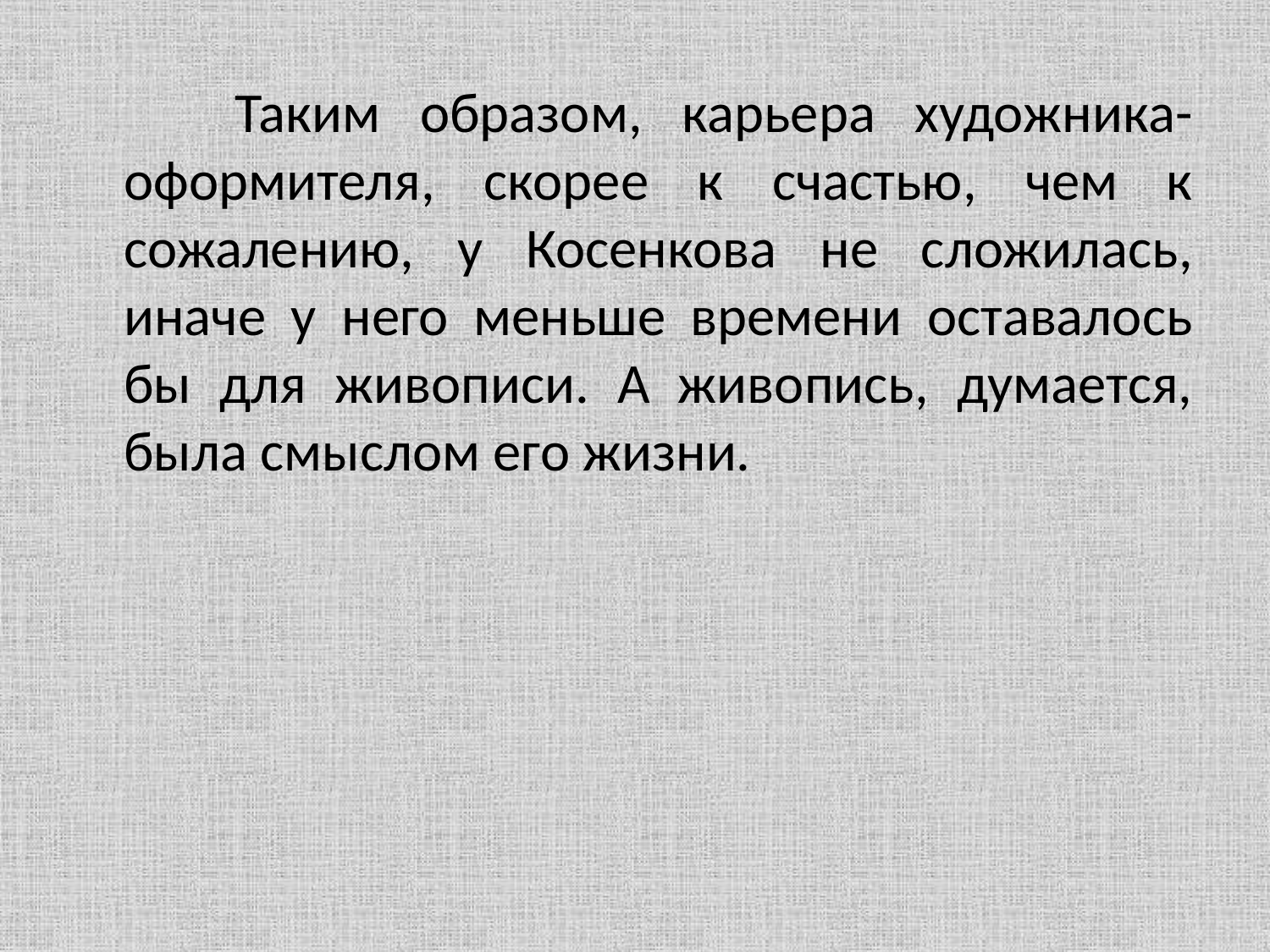

Таким образом, карьера художника-оформителя, скорее к счастью, чем к сожалению, у Косенкова не сложилась, иначе у него меньше времени оставалось бы для живописи. А живопись, думается, была смыслом его жизни.